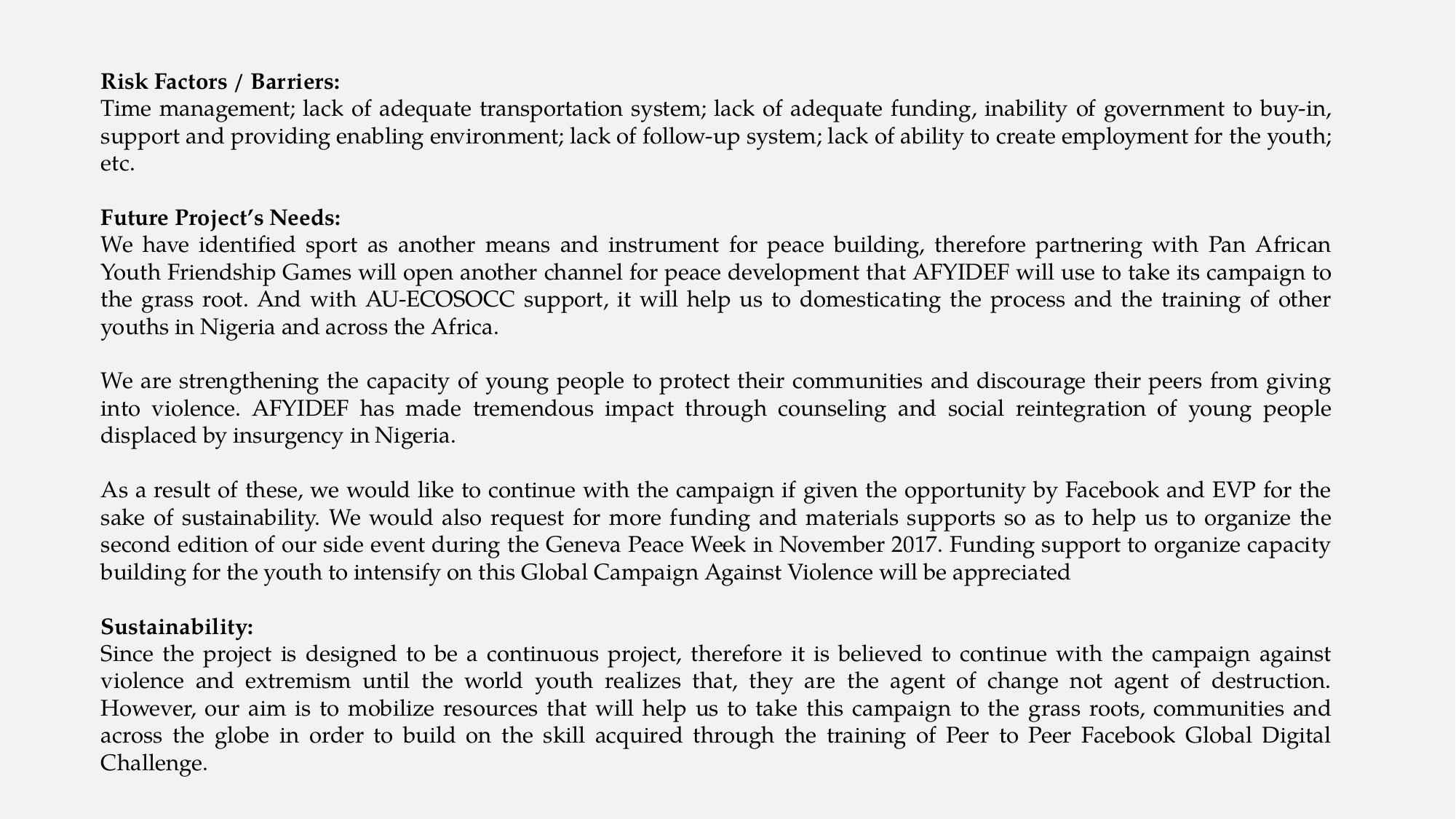

Risk Factors / Barriers:
Time management; lack of adequate transportation system; lack of adequate funding, inability of government to buy-in, support and providing enabling environment; lack of follow-up system; lack of ability to create employment for the youth; etc.

Future Project’s Needs:
We have identified sport as another means and instrument for peace building, therefore partnering with Pan African Youth Friendship Games will open another channel for peace development that AFYIDEF will use to take its campaign to the grass root. And with AU-ECOSOCC support, it will help us to domesticating the process and the training of other youths in Nigeria and across the Africa.

We are strengthening the capacity of young people to protect their communities and discourage their peers from giving into violence. AFYIDEF has made tremendous impact through counseling and social reintegration of young people displaced by insurgency in Nigeria.

As a result of these, we would like to continue with the campaign if given the opportunity by Facebook and EVP for the sake of sustainability. We would also request for more funding and materials supports so as to help us to organize the second edition of our side event during the Geneva Peace Week in November 2017. Funding support to organize capacity building for the youth to intensify on this Global Campaign Against Violence will be appreciated

Sustainability:
Since the project is designed to be a continuous project, therefore it is believed to continue with the campaign against violence and extremism until the world youth realizes that, they are the agent of change not agent of destruction. However, our aim is to mobilize resources that will help us to take this campaign to the grass roots, communities and across the globe in order to build on the skill acquired through the training of Peer to Peer Facebook Global Digital Challenge.